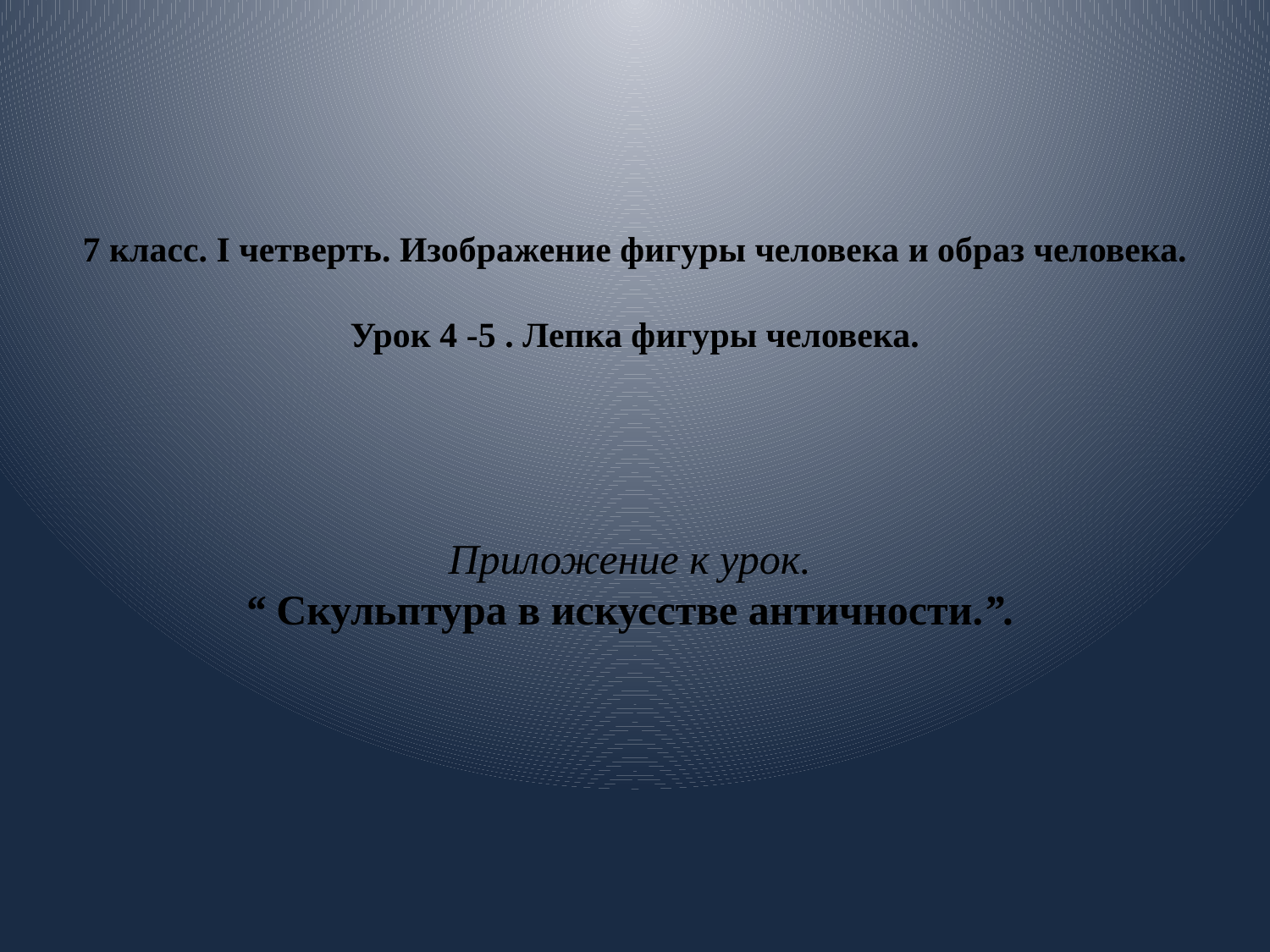

# 7 класс. I четверть. Изображение фигуры человека и образ человека. Урок 4 -5 . Лепка фигуры человека. Приложение к урок. “ Скульптура в искусстве античности.”.